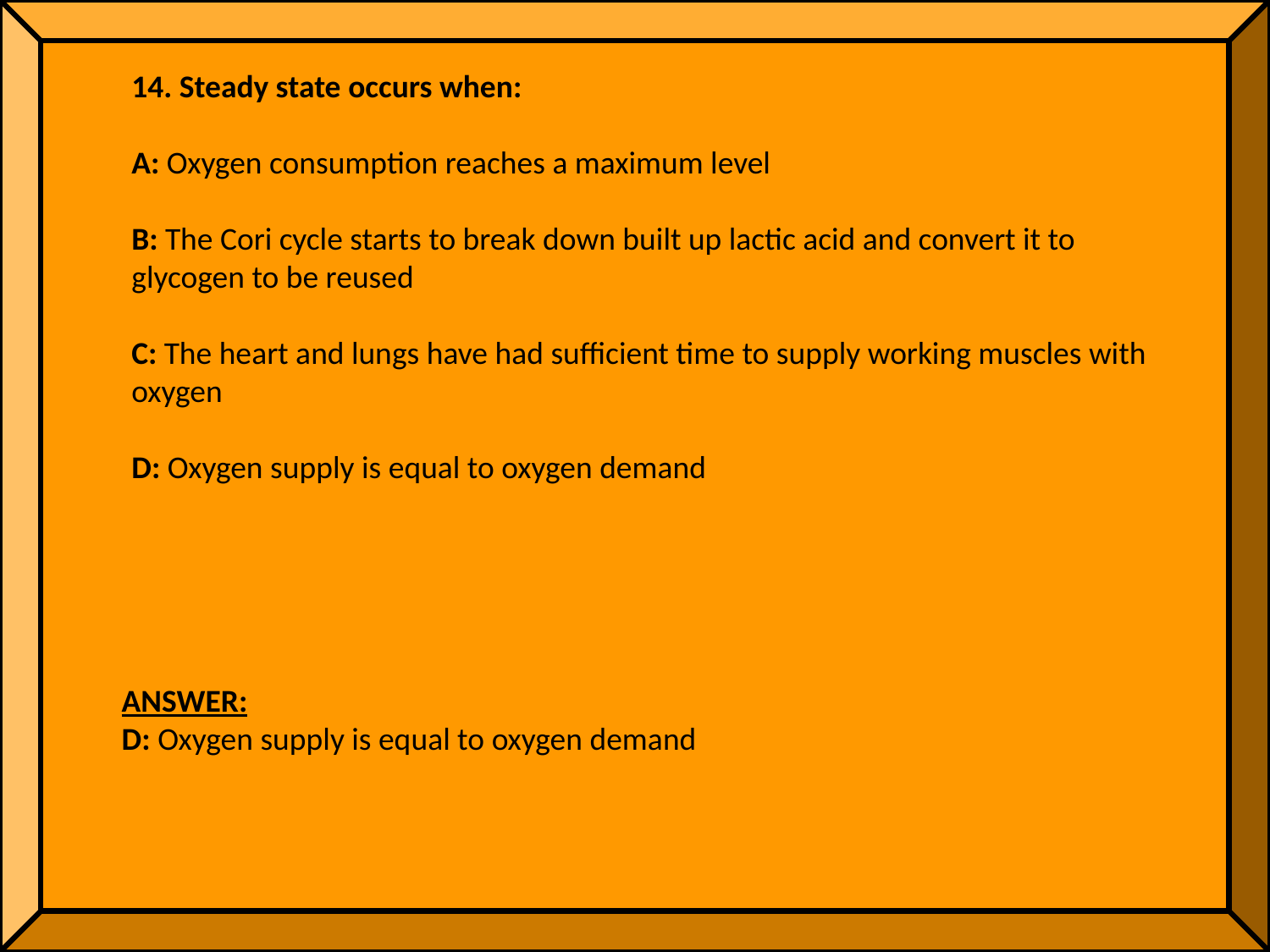

14. Steady state occurs when:

A: Oxygen consumption reaches a maximum level

B: The Cori cycle starts to break down built up lactic acid and convert it to glycogen to be reused

C: The heart and lungs have had sufficient time to supply working muscles with oxygen

D: Oxygen supply is equal to oxygen demand

ANSWER:
D: Oxygen supply is equal to oxygen demand